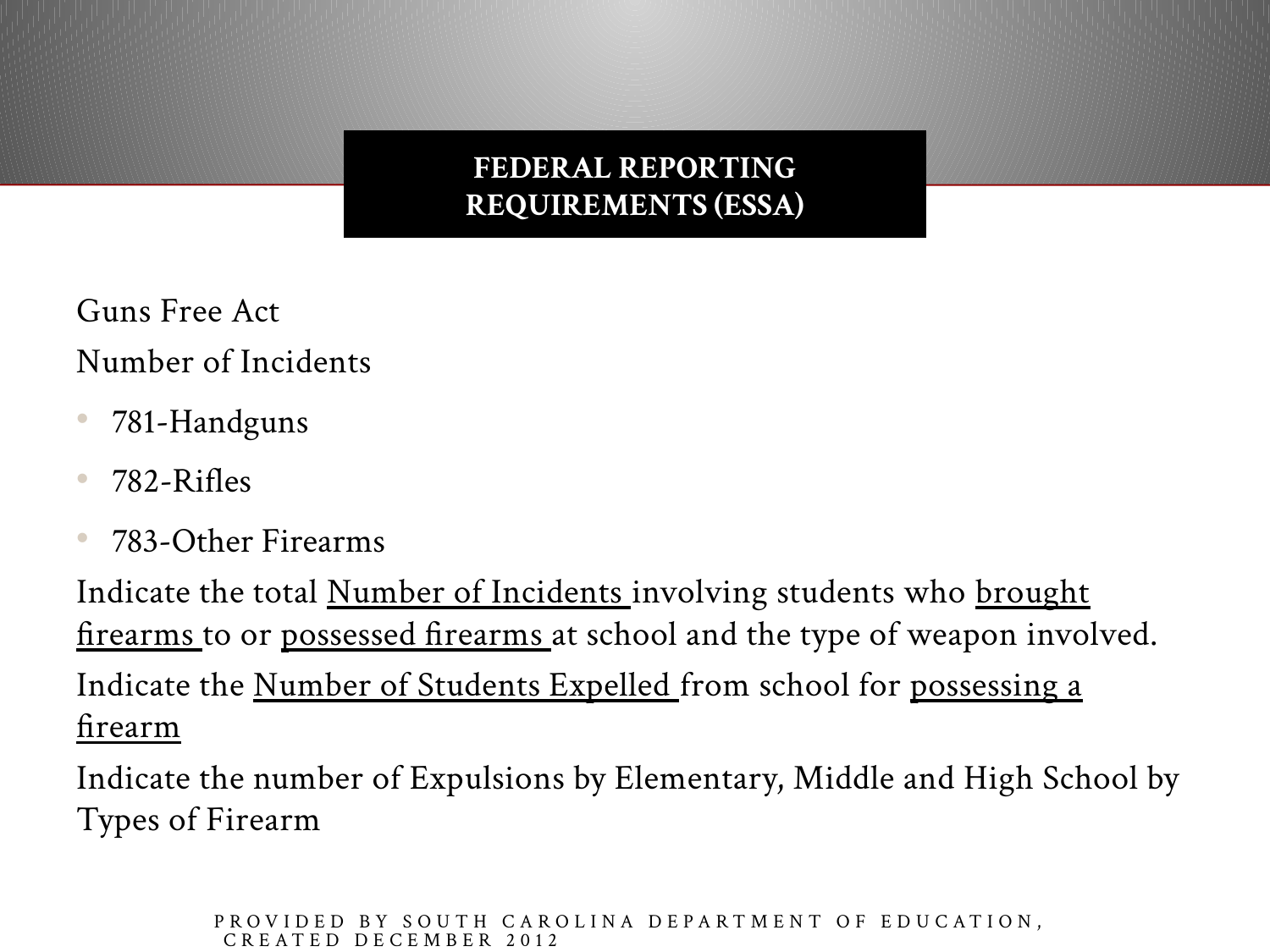

# Federal Reporting Requirements (ESSA)
Guns Free Act
Number of Incidents
781-Handguns
782-Rifles
783-Other Firearms
Indicate the total Number of Incidents involving students who brought firearms to or possessed firearms at school and the type of weapon involved.
Indicate the Number of Students Expelled from school for possessing a firearm
Indicate the number of Expulsions by Elementary, Middle and High School by Types of Firearm

Provided by South Carolina Department of Education, created December 2012